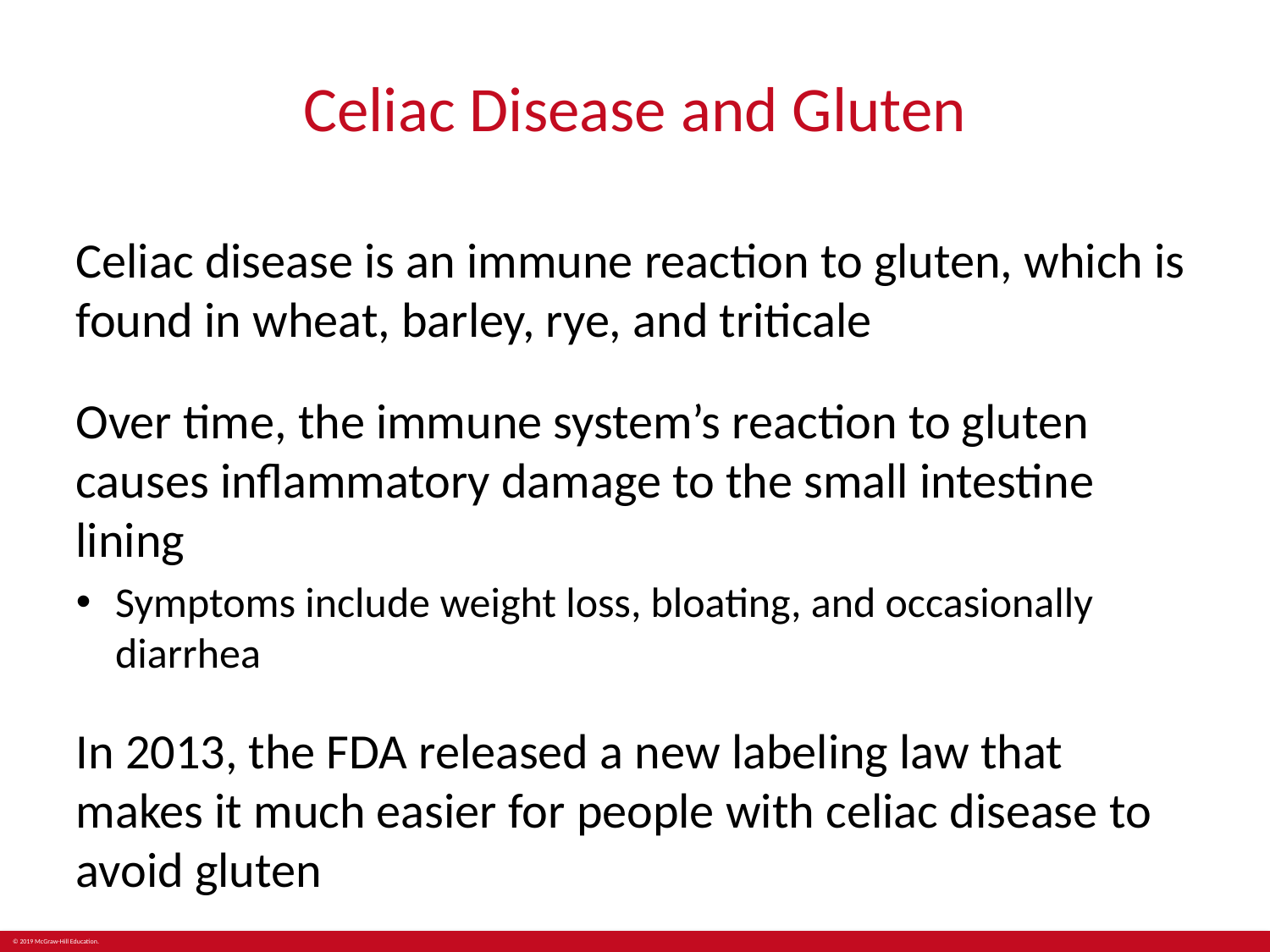

# Celiac Disease and Gluten
Celiac disease is an immune reaction to gluten, which is found in wheat, barley, rye, and triticale
Over time, the immune system’s reaction to gluten causes inflammatory damage to the small intestine lining
Symptoms include weight loss, bloating, and occasionally diarrhea
In 2013, the FDA released a new labeling law that makes it much easier for people with celiac disease to avoid gluten